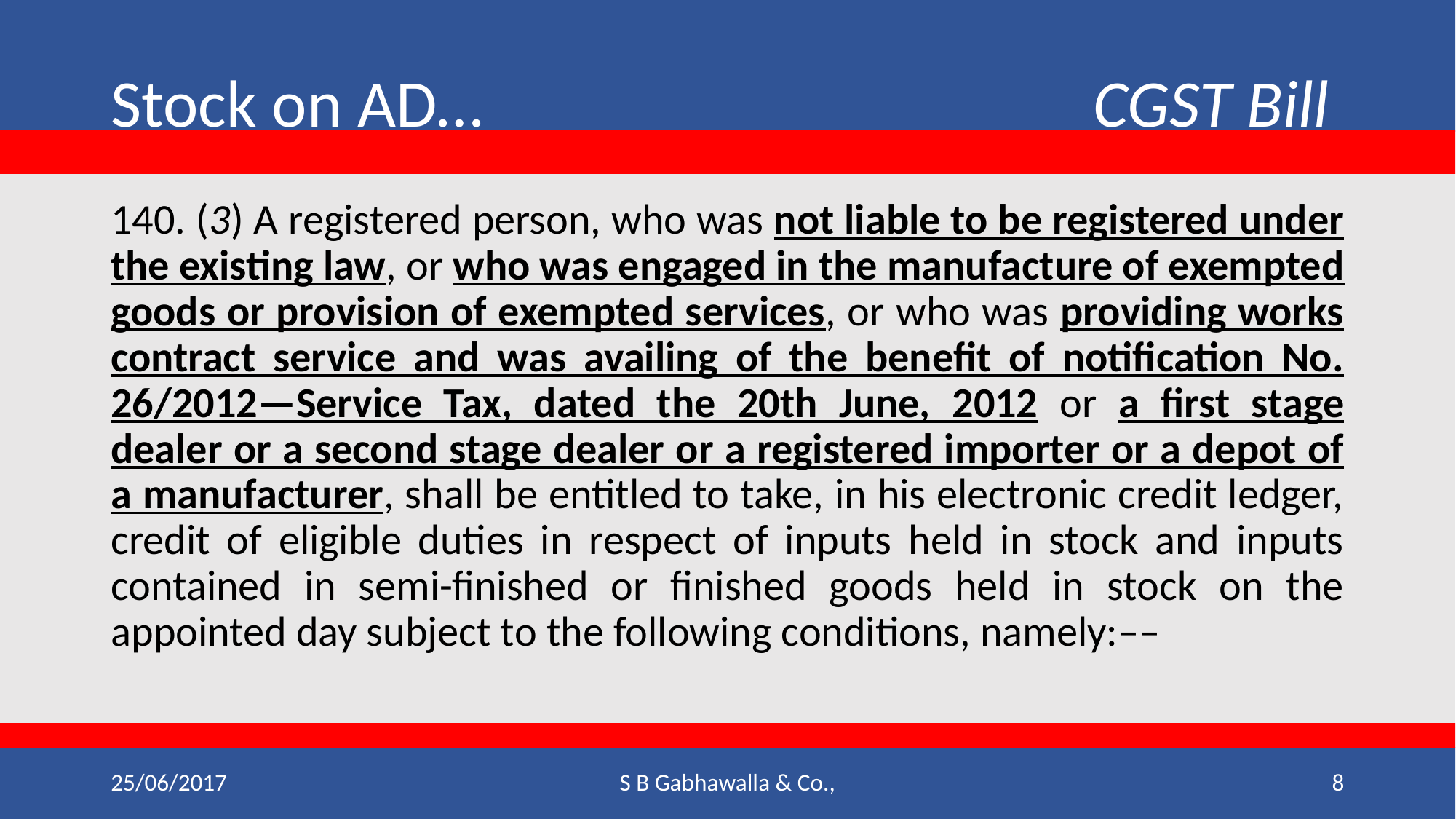

# Stock on AD… 						CGST Bill
140. (3) A registered person, who was not liable to be registered under the existing law, or who was engaged in the manufacture of exempted goods or provision of exempted services, or who was providing works contract service and was availing of the benefit of notification No. 26/2012—Service Tax, dated the 20th June, 2012 or a first stage dealer or a second stage dealer or a registered importer or a depot of a manufacturer, shall be entitled to take, in his electronic credit ledger, credit of eligible duties in respect of inputs held in stock and inputs contained in semi-finished or finished goods held in stock on the appointed day subject to the following conditions, namely:––
25/06/2017
S B Gabhawalla & Co.,
8